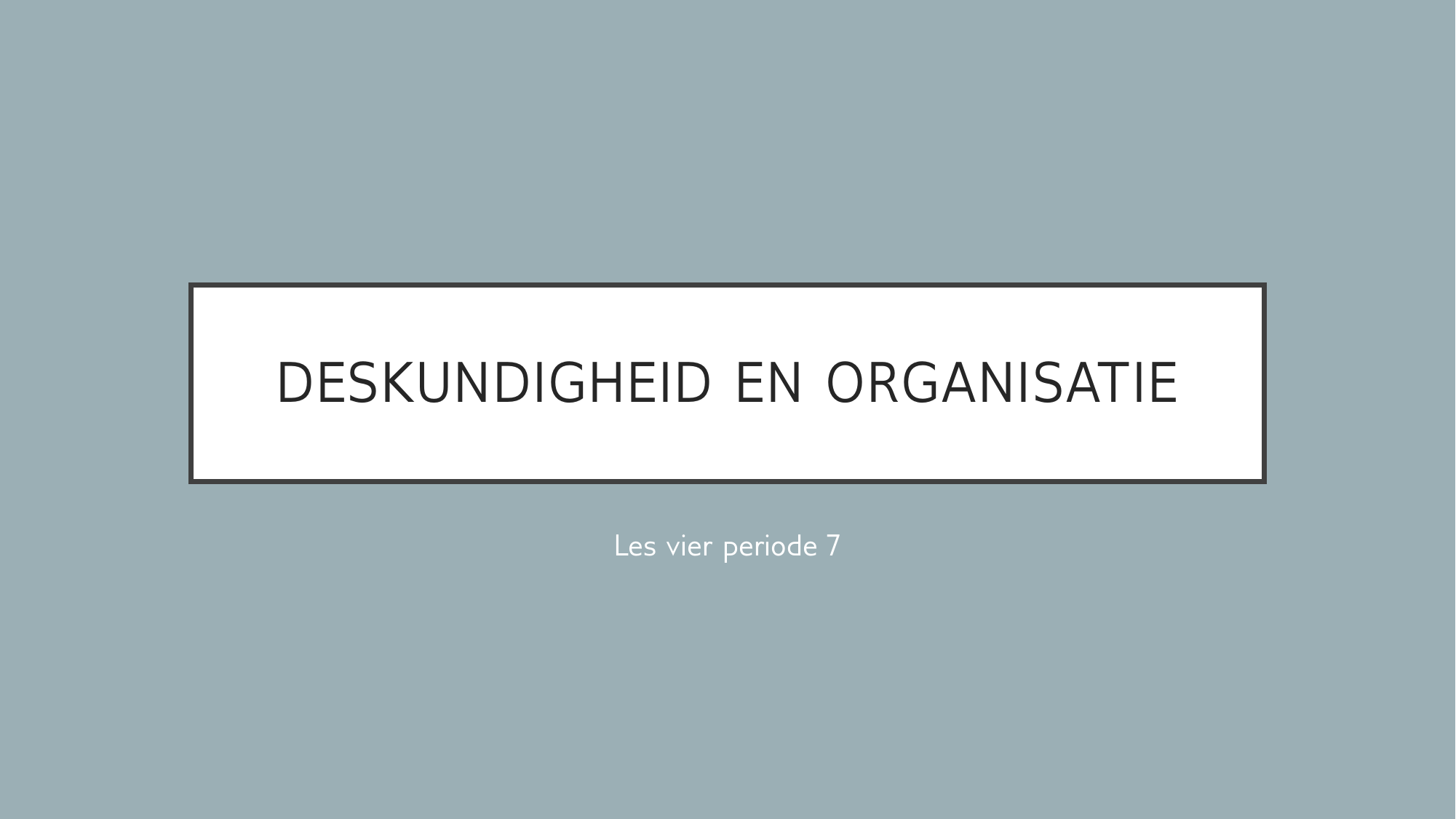

# Deskundigheid en organisatie
Les vier periode 7